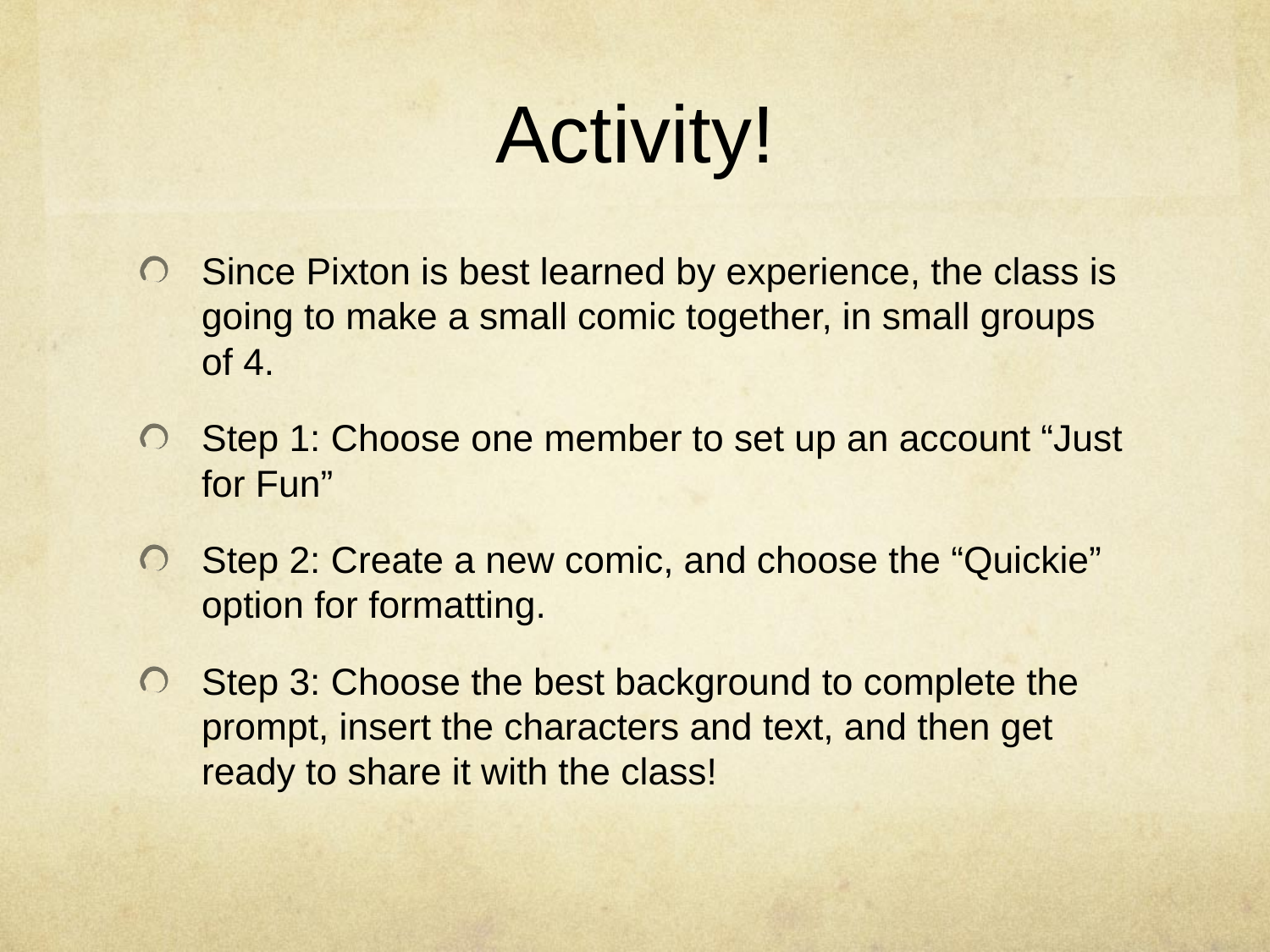

# Activity!
Since Pixton is best learned by experience, the class is going to make a small comic together, in small groups of 4.
Step 1: Choose one member to set up an account “Just for Fun”
Step 2: Create a new comic, and choose the “Quickie” option for formatting.
Step 3: Choose the best background to complete the prompt, insert the characters and text, and then get ready to share it with the class!